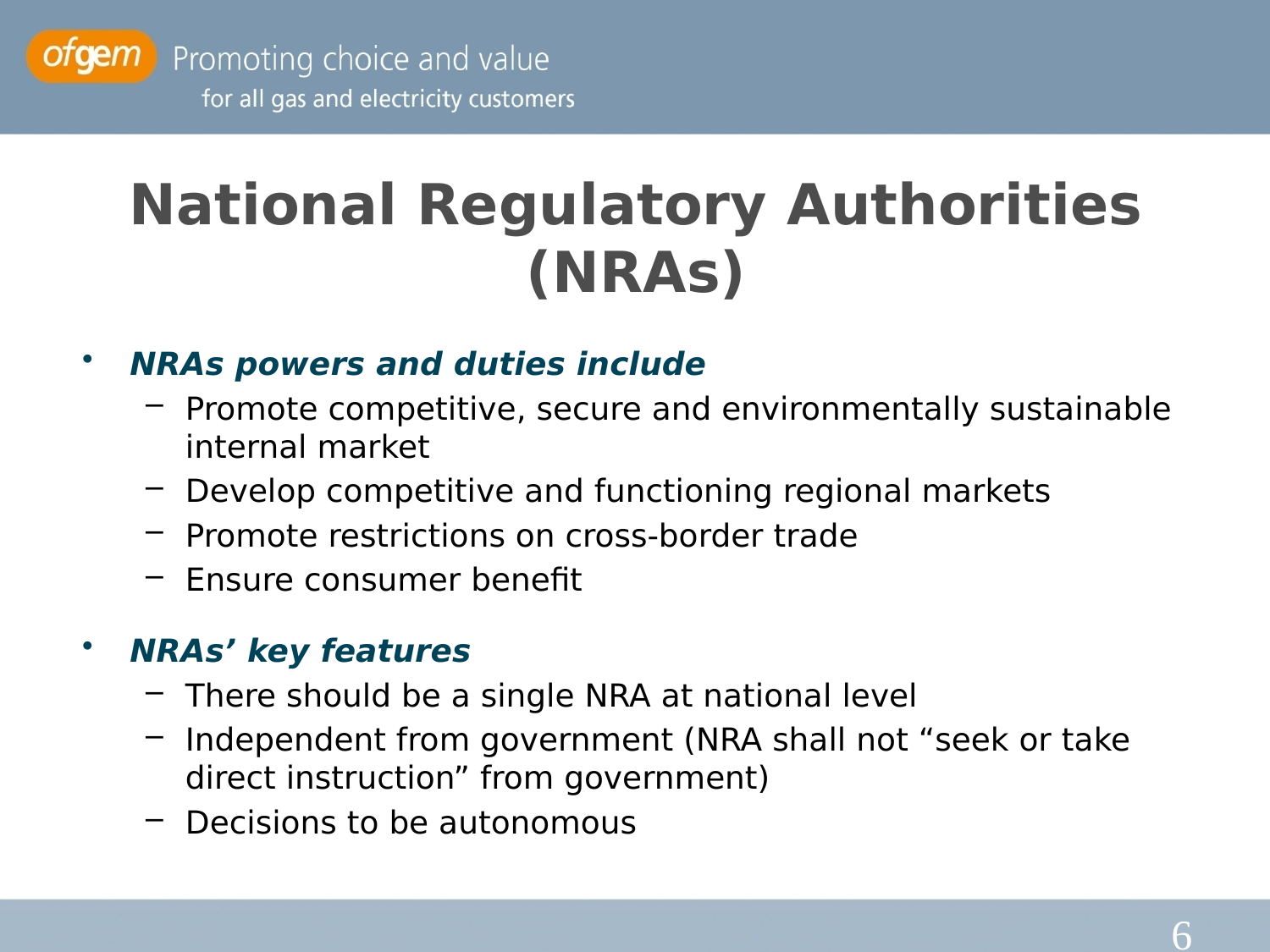

# National Regulatory Authorities (NRAs)
NRAs powers and duties include
Promote competitive, secure and environmentally sustainable internal market
Develop competitive and functioning regional markets
Promote restrictions on cross-border trade
Ensure consumer benefit

NRAs’ key features
There should be a single NRA at national level
Independent from government (NRA shall not “seek or take direct instruction” from government)
Decisions to be autonomous